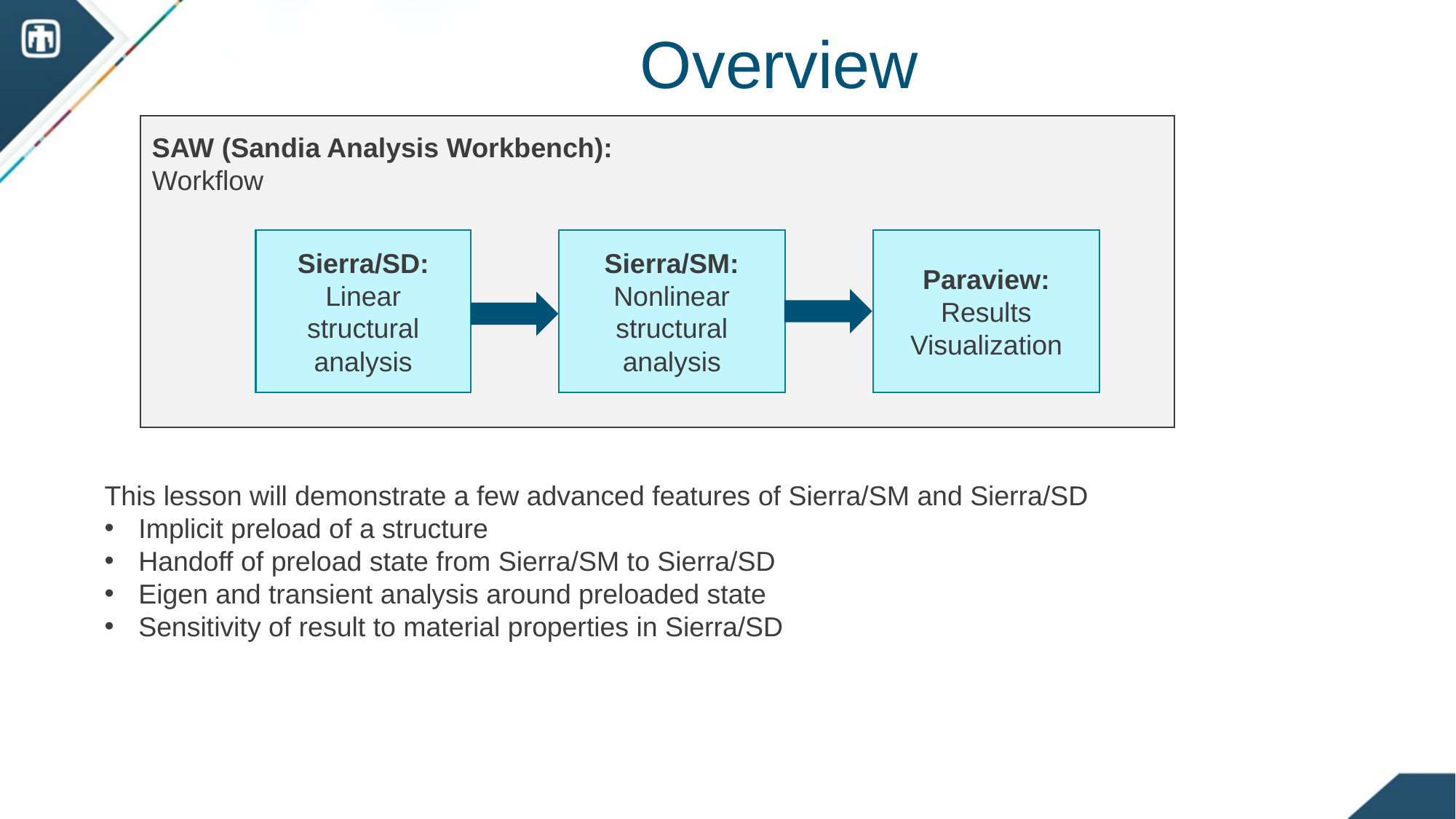

# Overview

SAW (Sandia Analysis Workbench):
Workflow
Paraview: Results Visualization
Sierra/SD: Linear structural analysis
Sierra/SM: Nonlinear structural analysis

This lesson will demonstrate a few advanced features of Sierra/SM and Sierra/SD
Implicit preload of a structure
Handoff of preload state from Sierra/SM to Sierra/SD
Eigen and transient analysis around preloaded state
Sensitivity of result to material properties in Sierra/SD

2